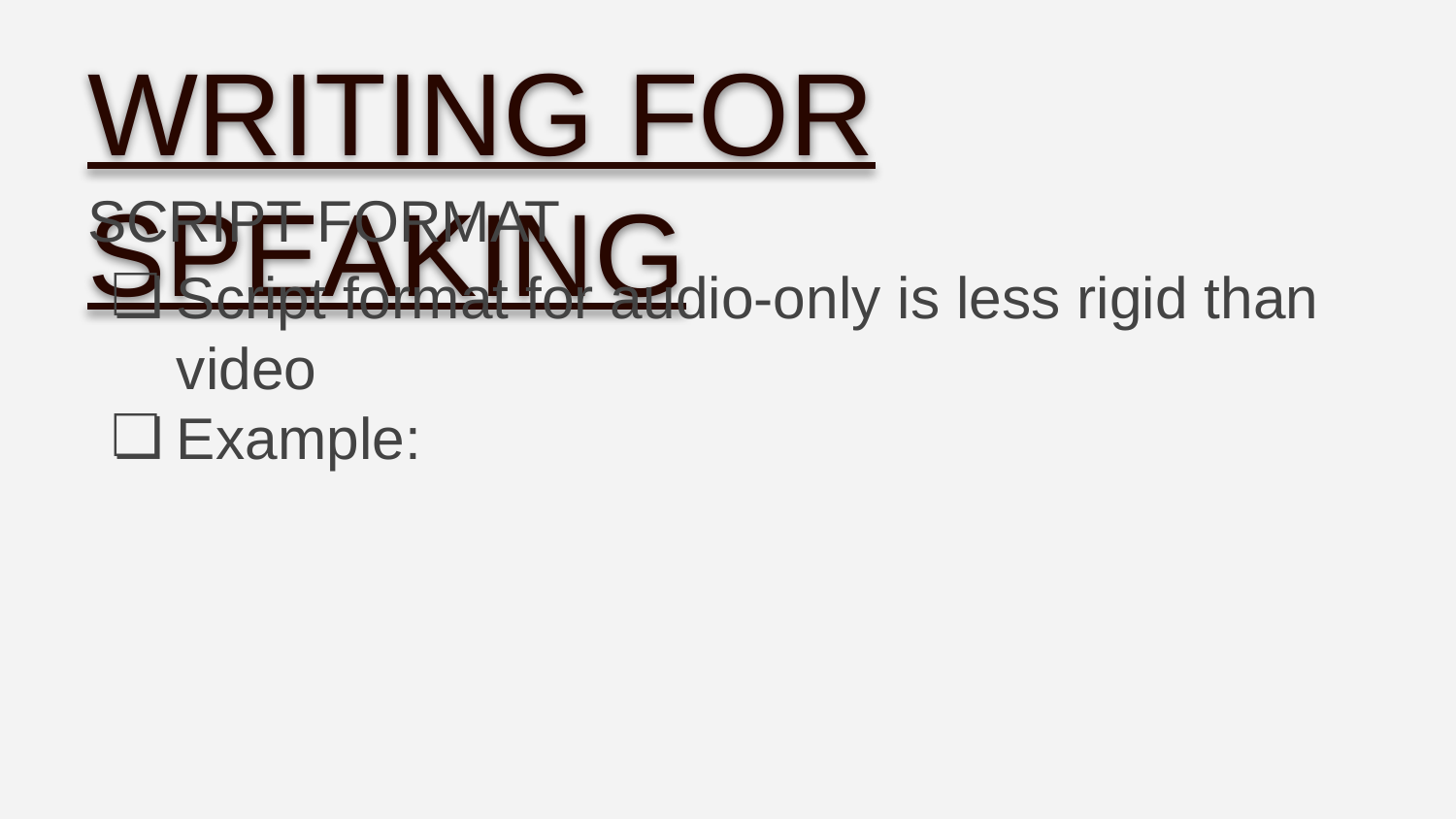

WRITING FOR SPEAKING
SCRIPT FORMAT
Script format for audio-only is less rigid than video
Example: